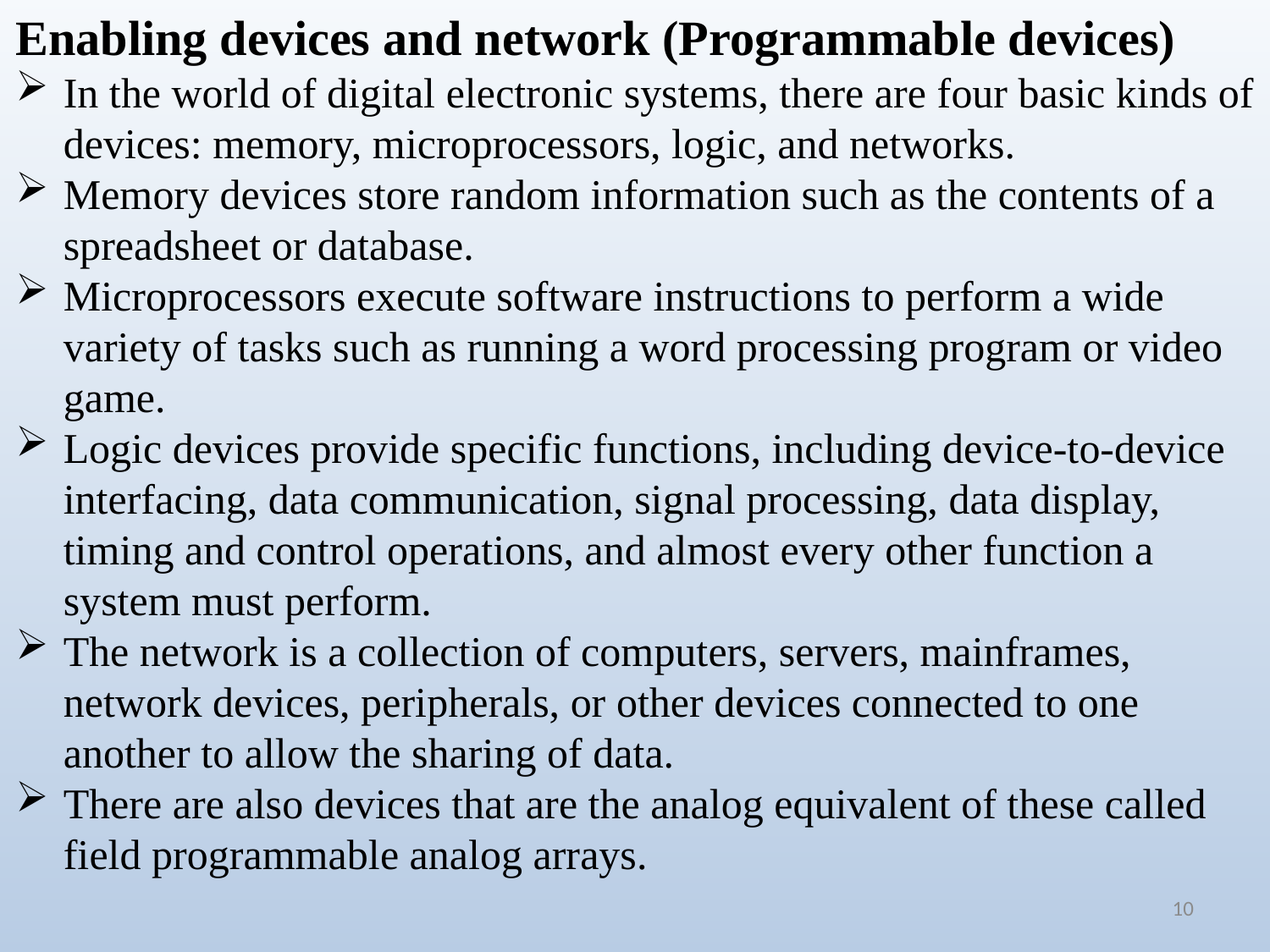

Enabling devices and network (Programmable devices)
In the world of digital electronic systems, there are four basic kinds of devices: memory, microprocessors, logic, and networks.
Memory devices store random information such as the contents of a spreadsheet or database.
Microprocessors execute software instructions to perform a wide variety of tasks such as running a word processing program or video game.
Logic devices provide specific functions, including device-to-device interfacing, data communication, signal processing, data display, timing and control operations, and almost every other function a system must perform.
The network is a collection of computers, servers, mainframes, network devices, peripherals, or other devices connected to one another to allow the sharing of data.
There are also devices that are the analog equivalent of these called field programmable analog arrays.

10